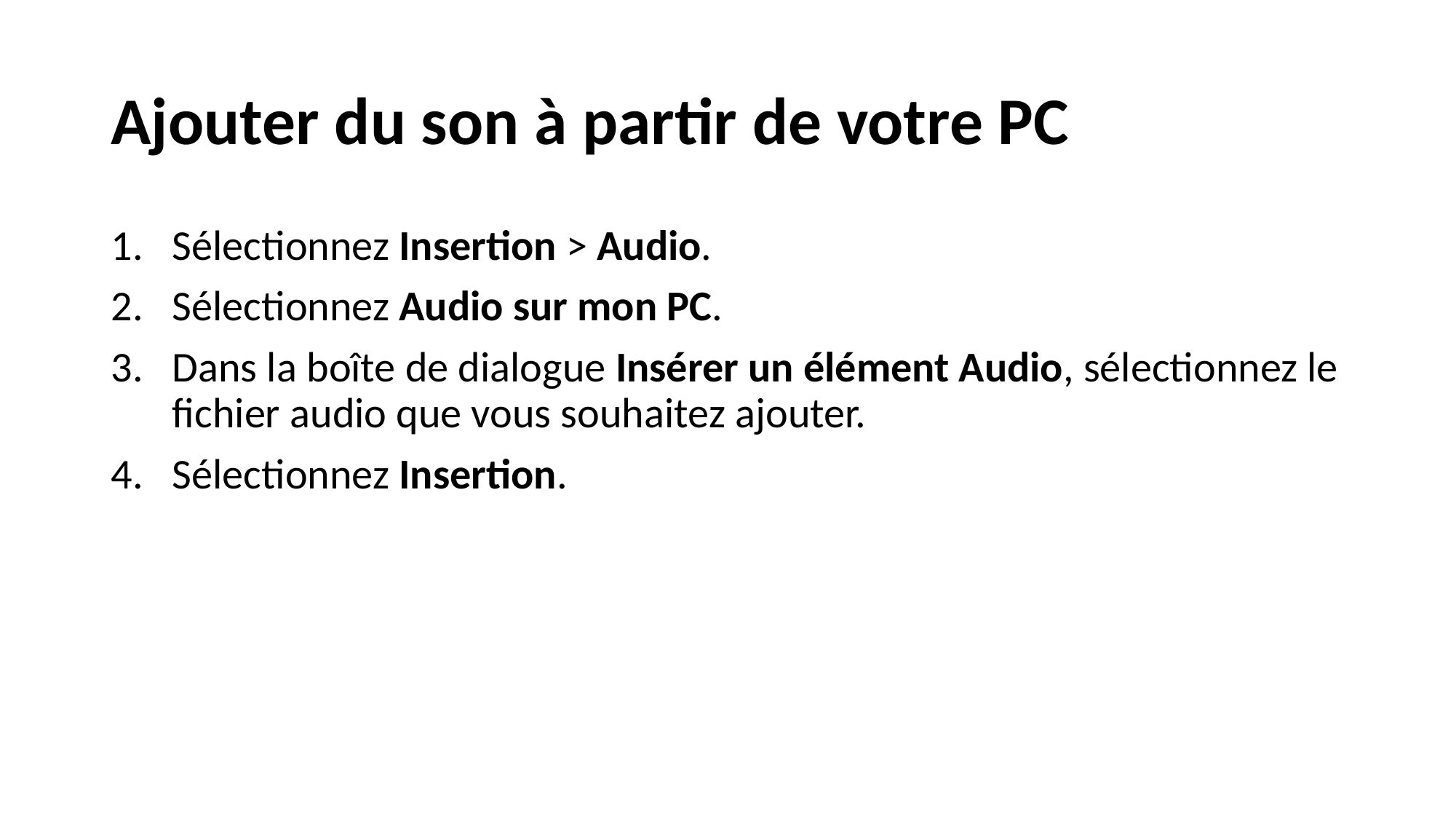

# Ajouter du son à partir de votre PC
Sélectionnez Insertion > Audio.
Sélectionnez Audio sur mon PC.
Dans la boîte de dialogue Insérer un élément Audio, sélectionnez le fichier audio que vous souhaitez ajouter.
Sélectionnez Insertion.